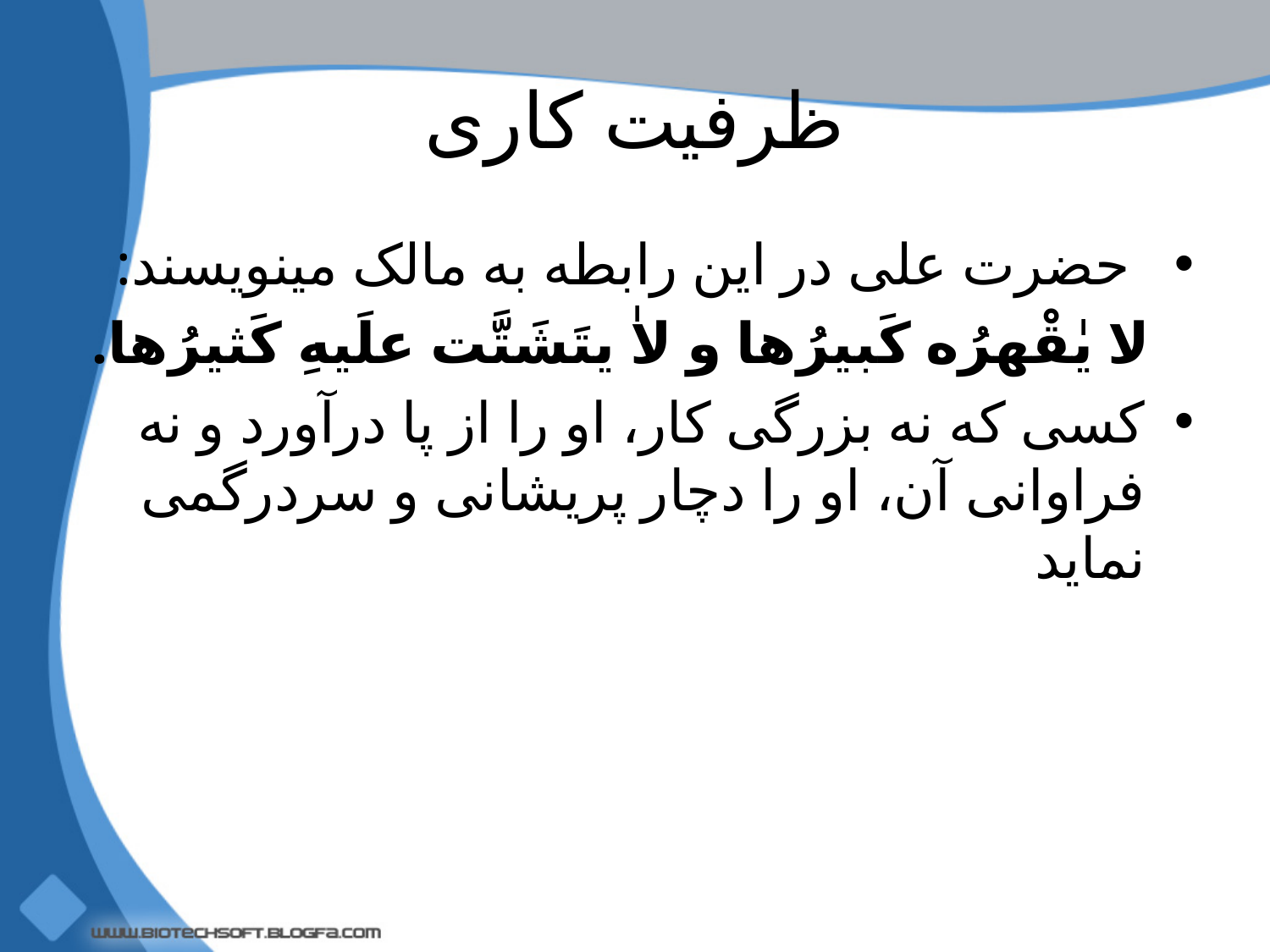

# ظرفیت کاری
 حضرت علی در این رابطه به مالک مینویسند:
   لا یٰقْهرُه کَبیرُها و لاٰ یتَشَتَّت علَیهِ کَثیرُها.
کسی که نه بزرگی کار، او را از پا درآورد و نه فراوانی آن، او را دچار پریشانی و سردرگمی نماید